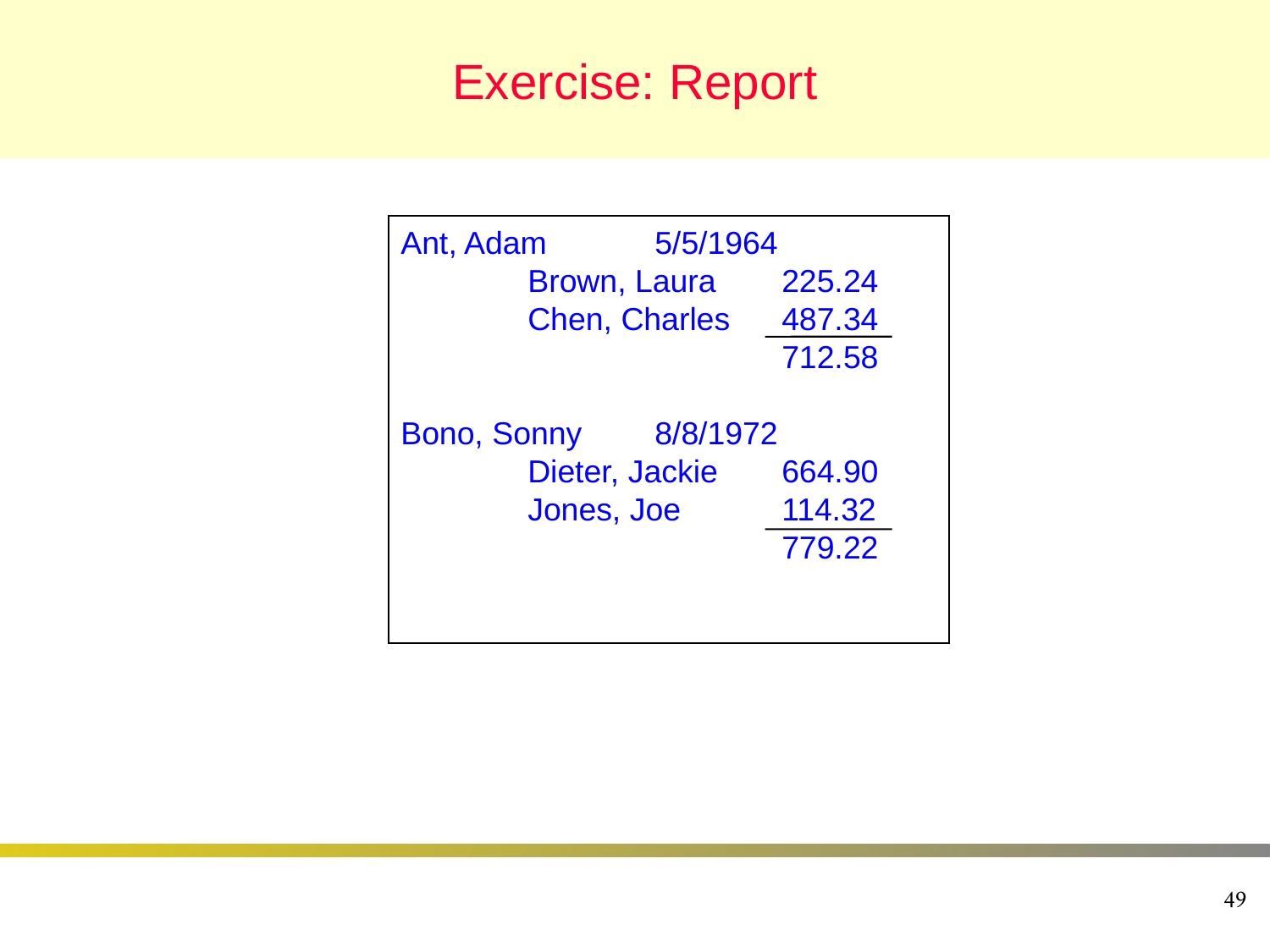

# Exercise: Report
Ant, Adam	5/5/1964
	Brown, Laura	225.24
	Chen, Charles	487.34
			712.58

Bono, Sonny	8/8/1972
	Dieter, Jackie	664.90
	Jones, Joe	114.32
			779.22

49